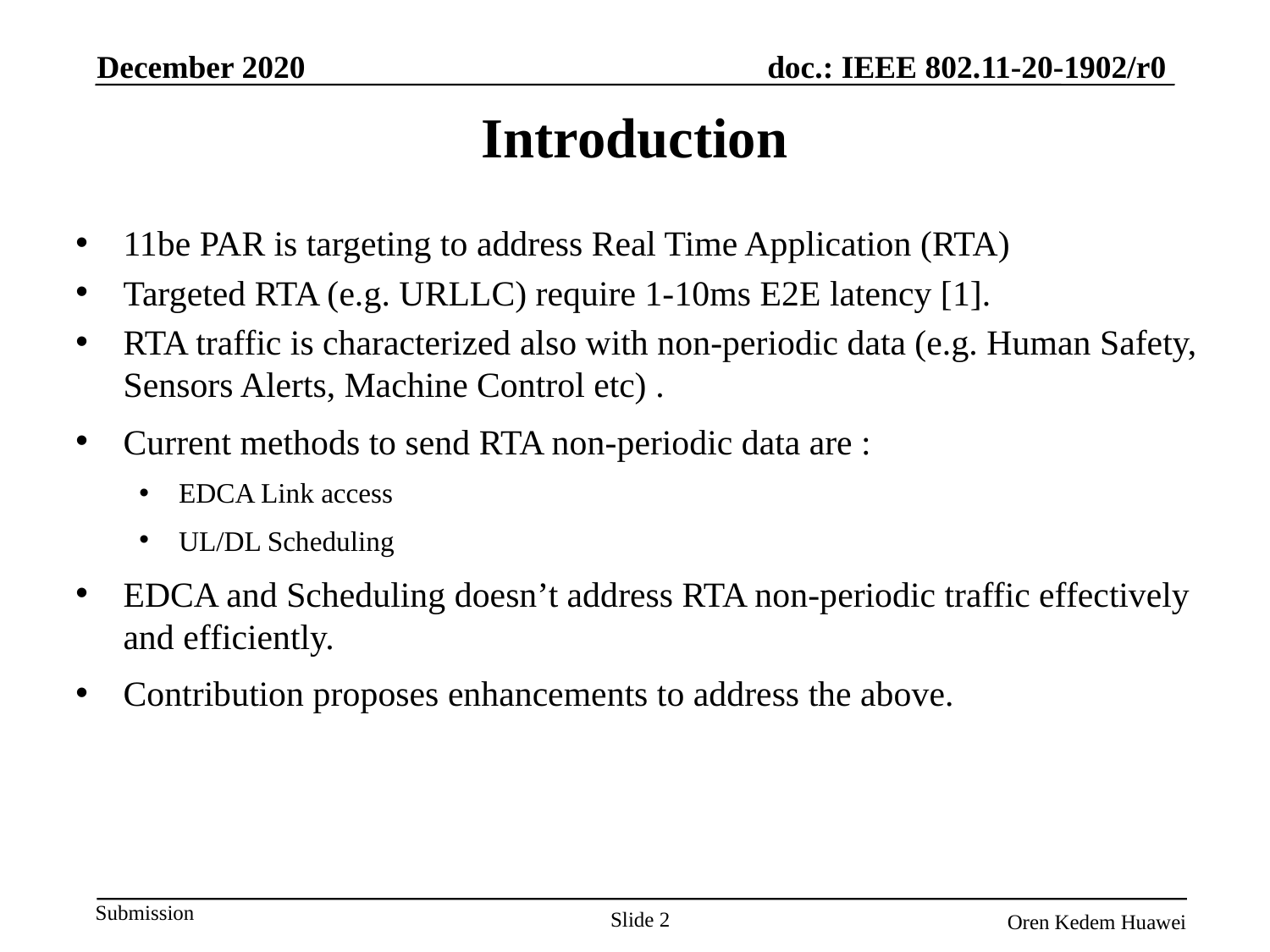

December 2020
# Introduction
11be PAR is targeting to address Real Time Application (RTA)
Targeted RTA (e.g. URLLC) require 1-10ms E2E latency [1].
RTA traffic is characterized also with non-periodic data (e.g. Human Safety, Sensors Alerts, Machine Control etc) .
Current methods to send RTA non-periodic data are :
EDCA Link access
UL/DL Scheduling
EDCA and Scheduling doesn’t address RTA non-periodic traffic effectively and efficiently.
Contribution proposes enhancements to address the above.
Slide 2
Oren Kedem Huawei